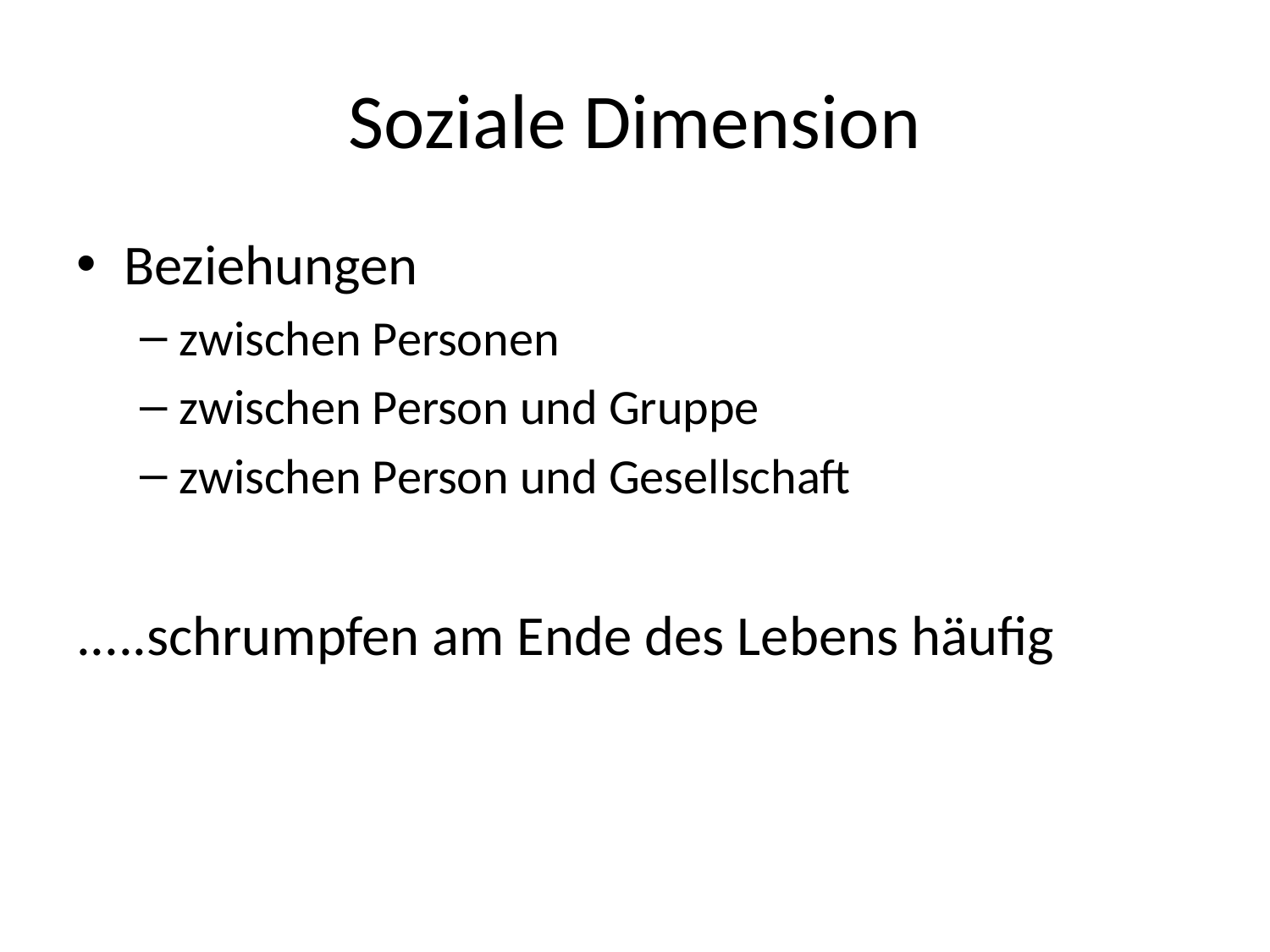

# Soziale Dimension
Beziehungen
zwischen Personen
zwischen Person und Gruppe
zwischen Person und Gesellschaft

.....schrumpfen am Ende des Lebens häufig